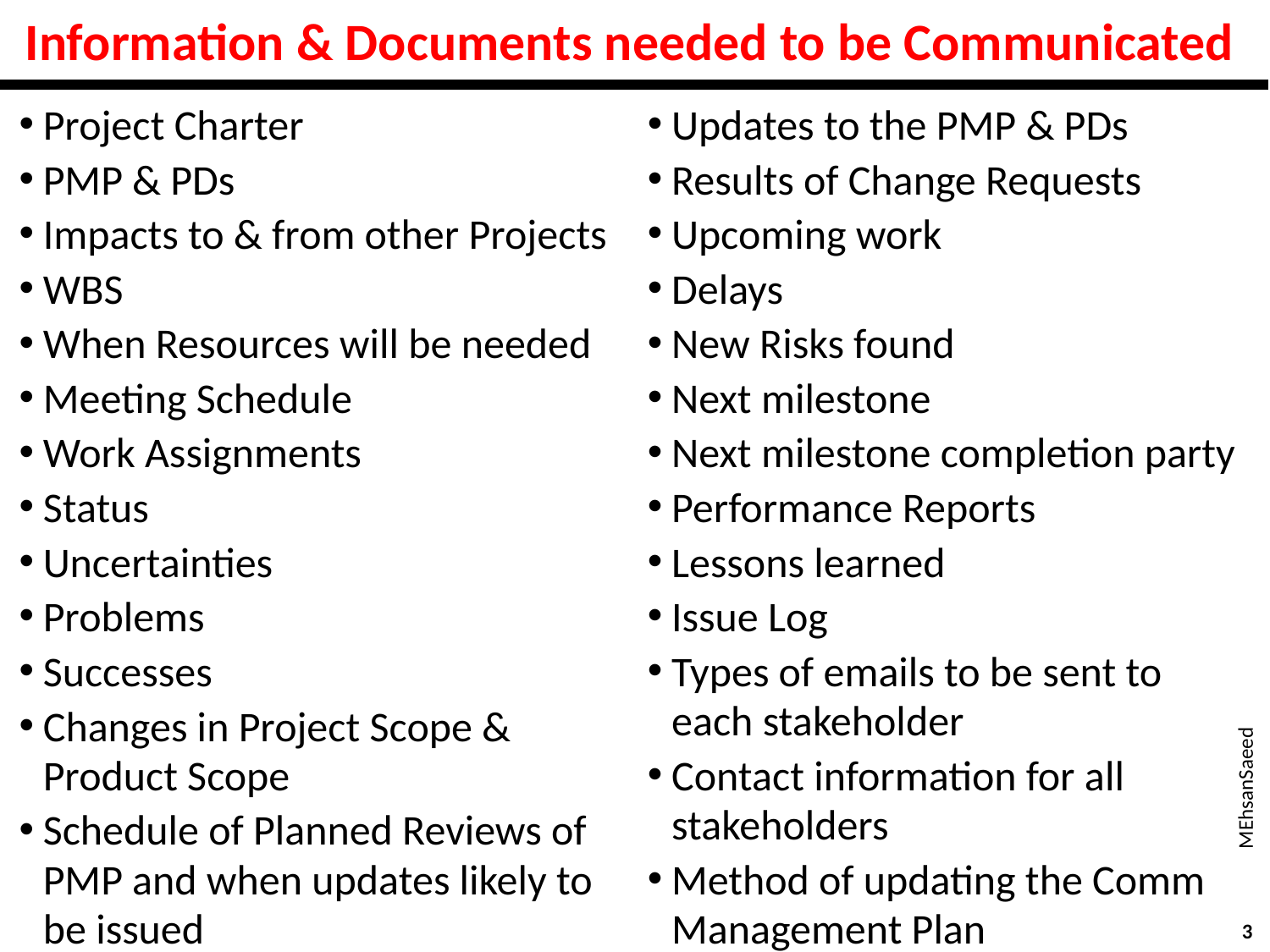

# Information & Documents needed to be Communicated
Project Charter
PMP & PDs
Impacts to & from other Projects
WBS
When Resources will be needed
Meeting Schedule
Work Assignments
Status
Uncertainties
Problems
Successes
Changes in Project Scope & Product Scope
Schedule of Planned Reviews of PMP and when updates likely to be issued
Updates to the PMP & PDs
Results of Change Requests
Upcoming work
Delays
New Risks found
Next milestone
Next milestone completion party
Performance Reports
Lessons learned
Issue Log
Types of emails to be sent to each stakeholder
Contact information for all stakeholders
Method of updating the Comm Management Plan
MEhsanSaeed
3